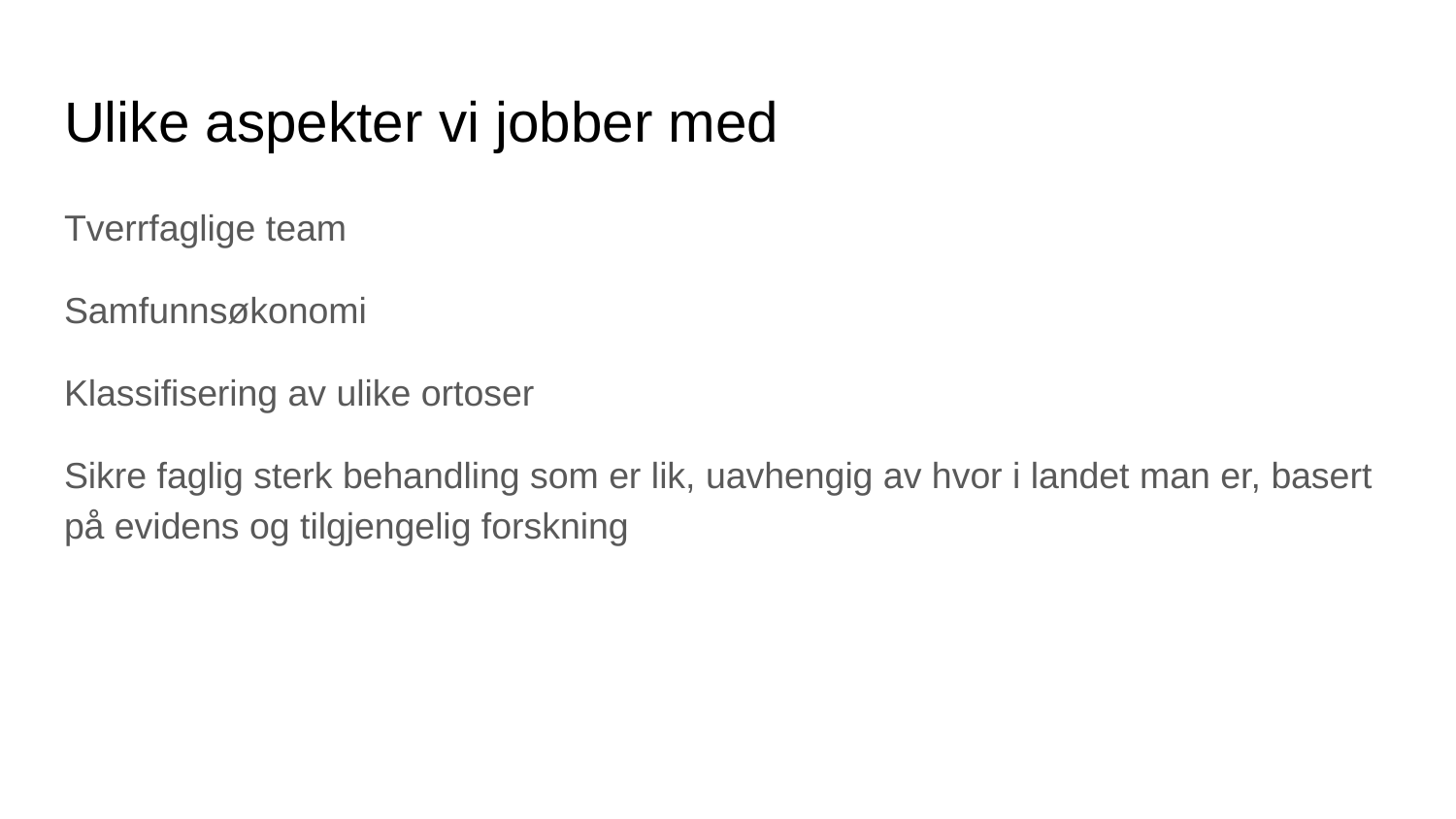

# Ulike aspekter vi jobber med
Tverrfaglige team
Samfunnsøkonomi
Klassifisering av ulike ortoser
Sikre faglig sterk behandling som er lik, uavhengig av hvor i landet man er, basert på evidens og tilgjengelig forskning